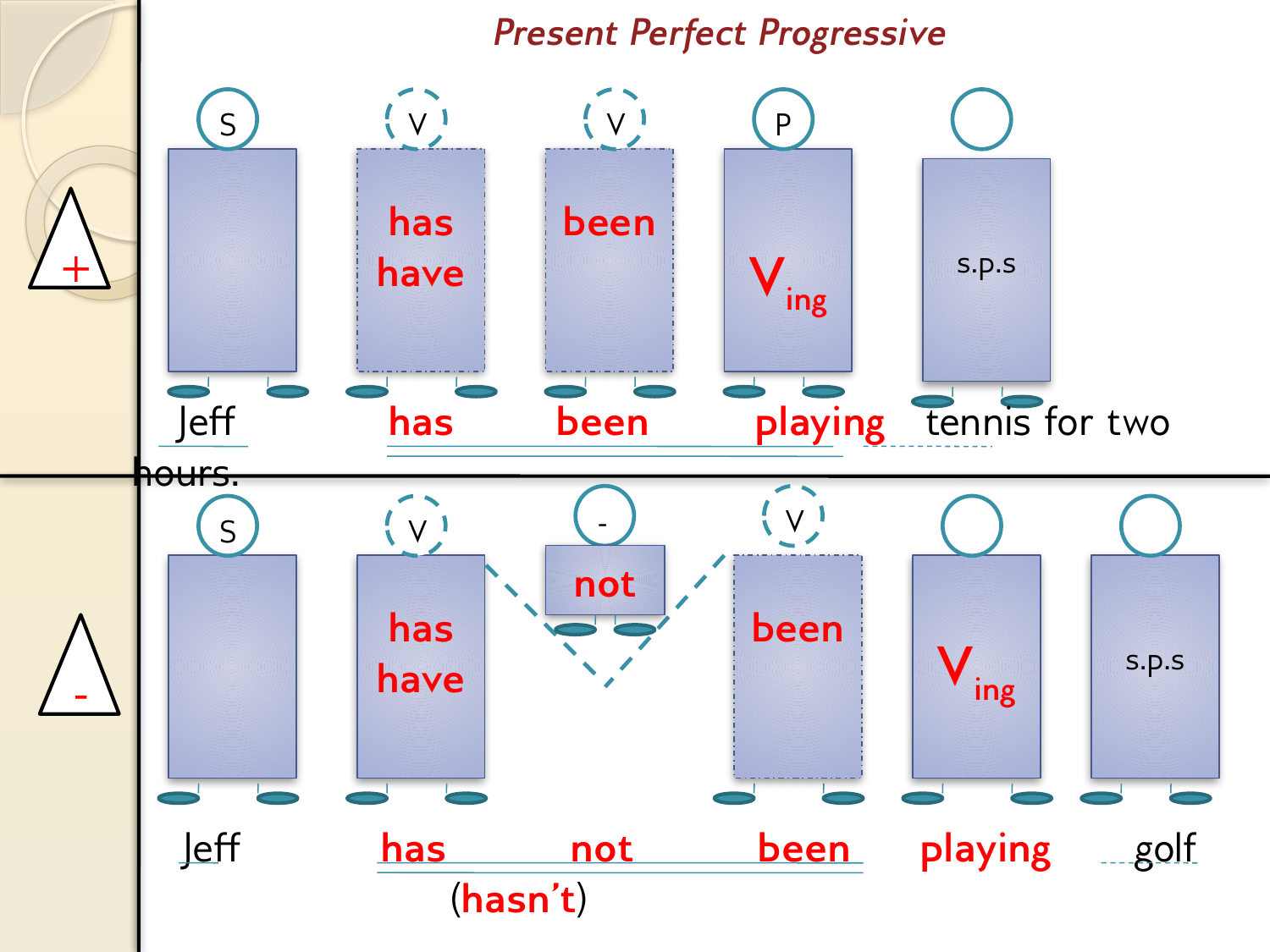

# Present Perfect Progressive
S
V
V
P

has
have

been

Ving

s.p.s
+

     Jeff            has        been        playing   tennis for two hours.

-
V
S
V

not

has
have

been

Ving

s.p.s

-

 Jeff           has         not         been     playing      golf
                      (hasn’t)